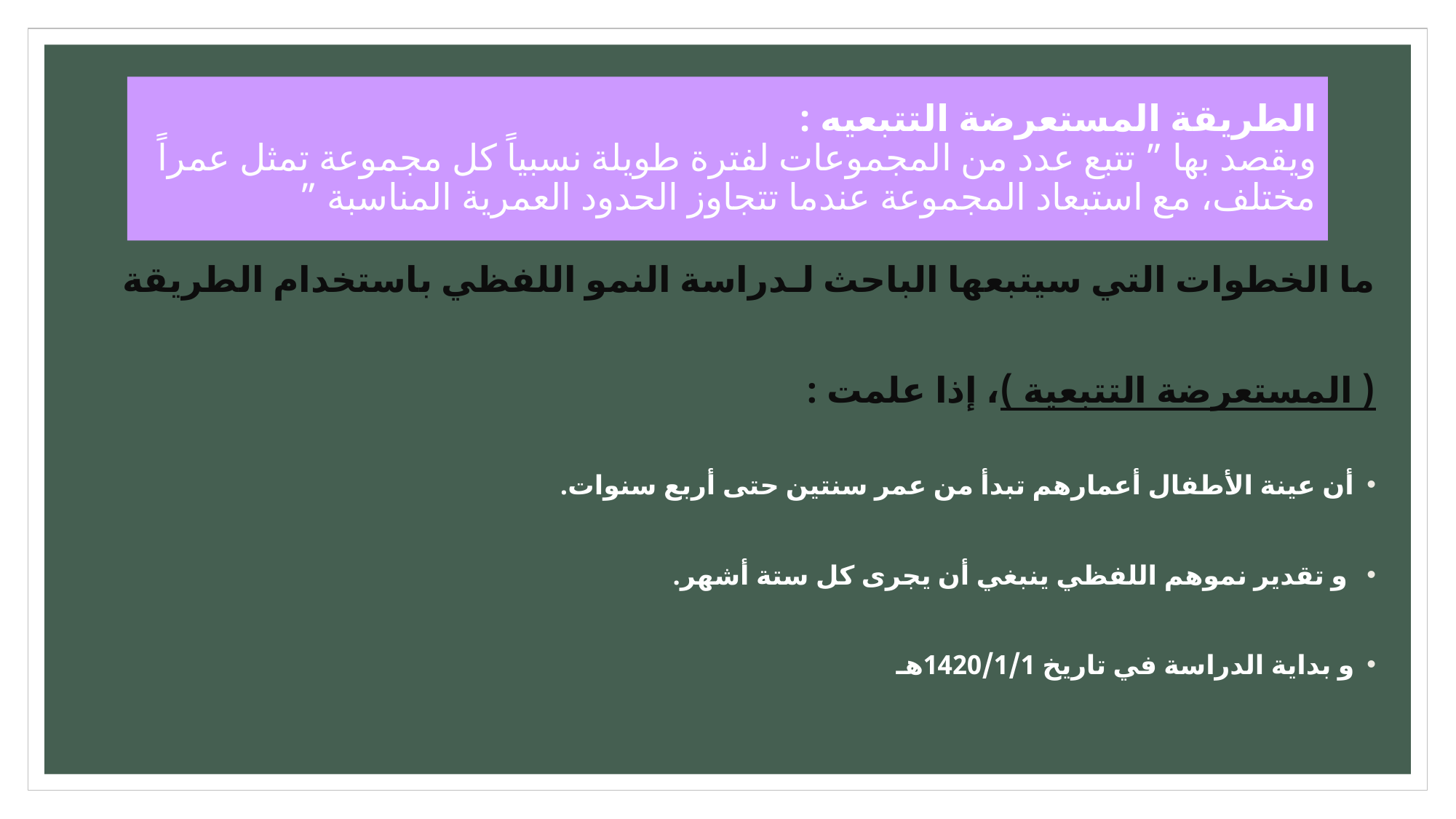

# الطريقة المستعرضة التتبعيه : ويقصد بها ” تتبع عدد من المجموعات لفترة طويلة نسبياً كل مجموعة تمثل عمراً مختلف، مع استبعاد المجموعة عندما تتجاوز الحدود العمرية المناسبة ”
ما الخطوات التي سيتبعها الباحث لـدراسة النمو اللفظي باستخدام الطريقة

( المستعرضة التتبعية )، إذا علمت :

أن عينة الأطفال أعمارهم تبدأ من عمر سنتين حتى أربع سنوات.

 و تقدير نموهم اللفظي ينبغي أن يجرى كل ستة أشهر.

و بداية الدراسة في تاريخ 1420/1/1هـ